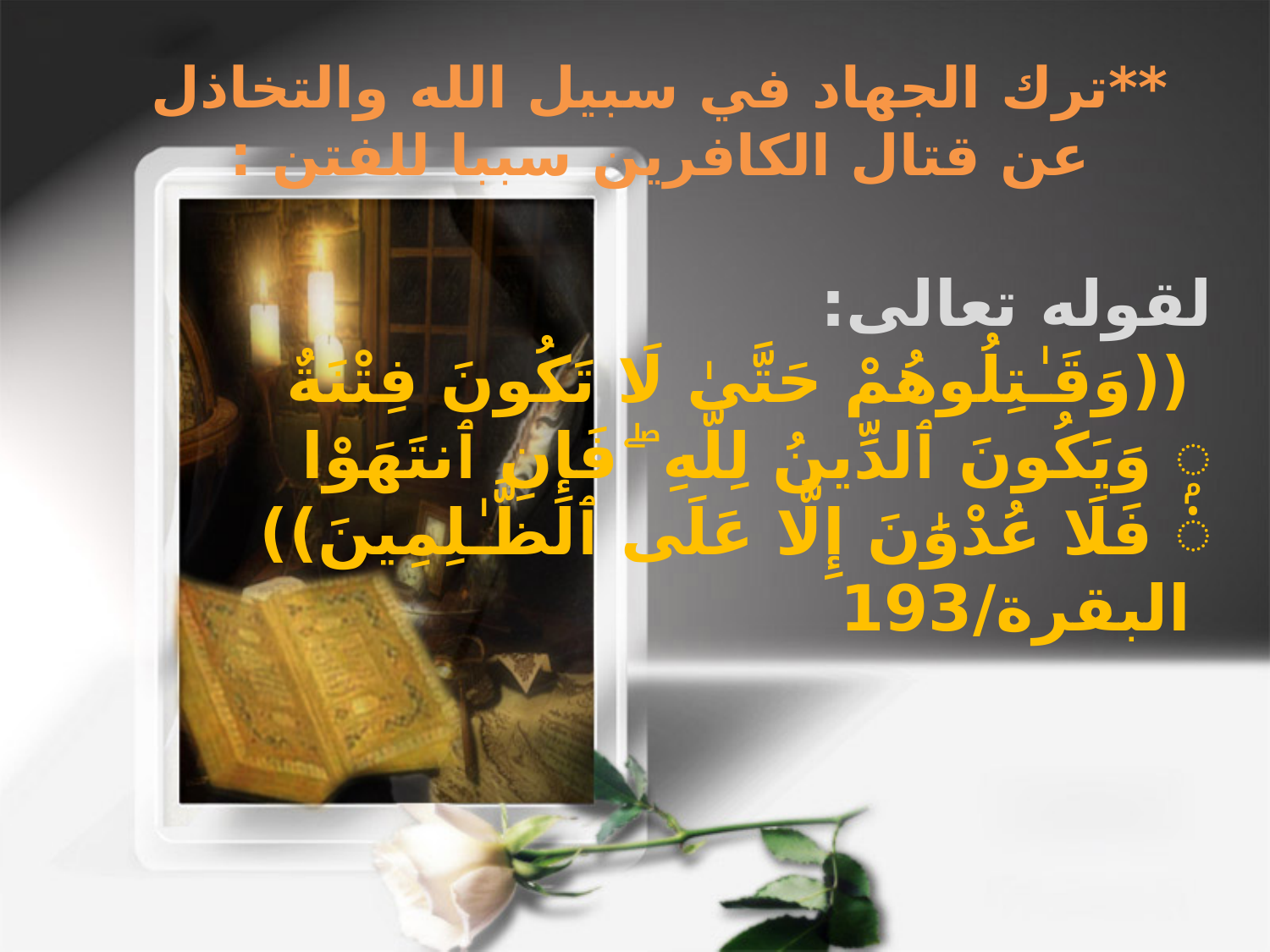

**ترك الجهاد في سبيل الله والتخاذل عن قتال الكافرين سببا للفتن :

لقوله تعالى:
 ((وَقَـٰتِلُوهُمْ حَتَّىٰ لَا تَكُونَ فِتْنَةٌ
ۭ وَيَكُونَ ٱلدِّينُ لِلَّهِ ۖ فَإِنِ ٱنتَهَوْا
۟ فَلَا عُدْوَ‌ٰنَ إِلَّا عَلَى ٱلظَّـٰلِمِينَ))
 البقرة/193